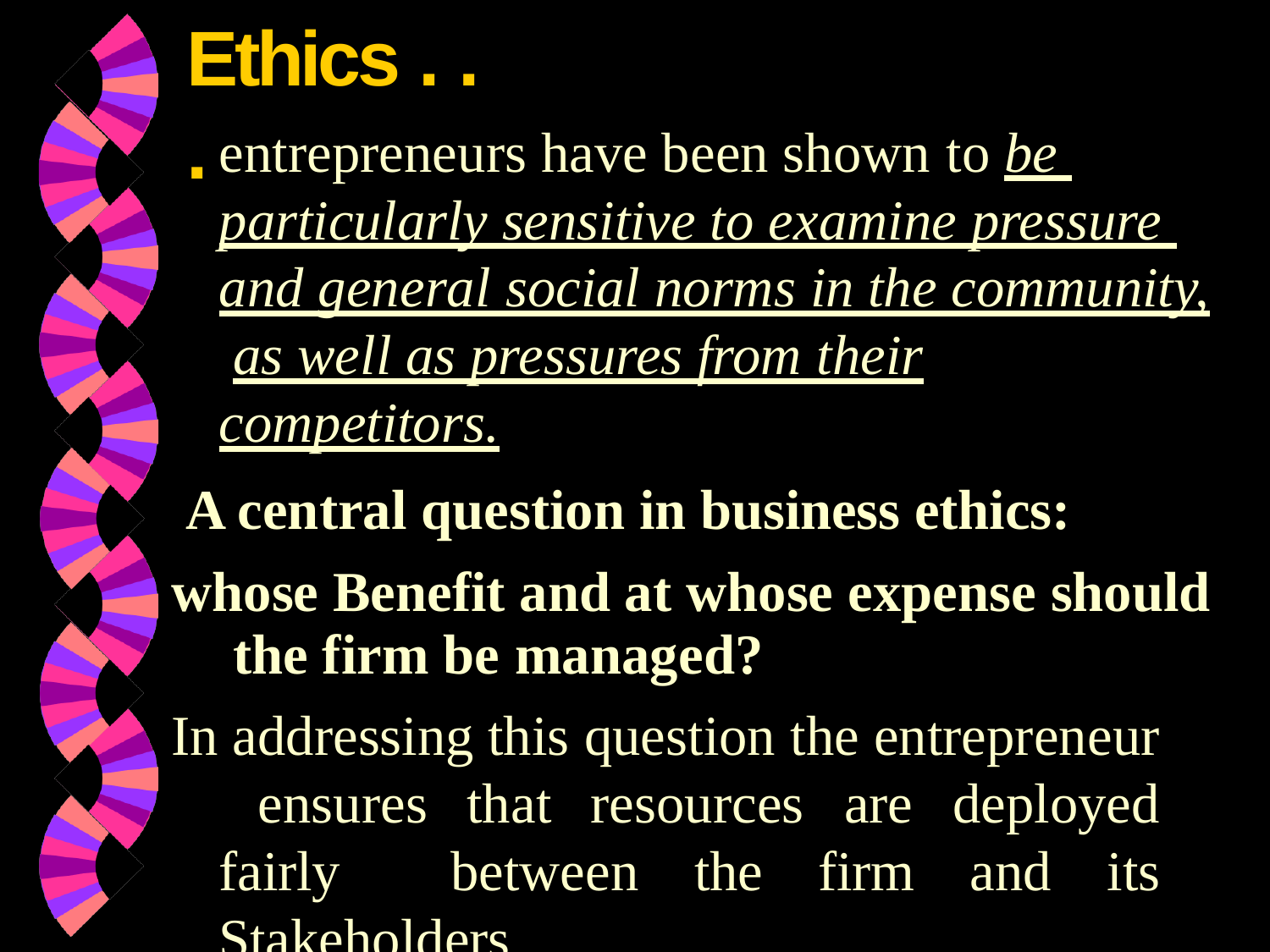

# Ethics . . .
entrepreneurs have been shown to be  particularly sensitive to examine pressure  and general social norms in the community,  as well as pressures from their competitors.
A central question in business ethics:  whose Benefit and at whose expense should
the firm be managed?
In addressing this question the entrepreneur  ensures that resources are deployed fairly  between the firm and its Stakeholders.